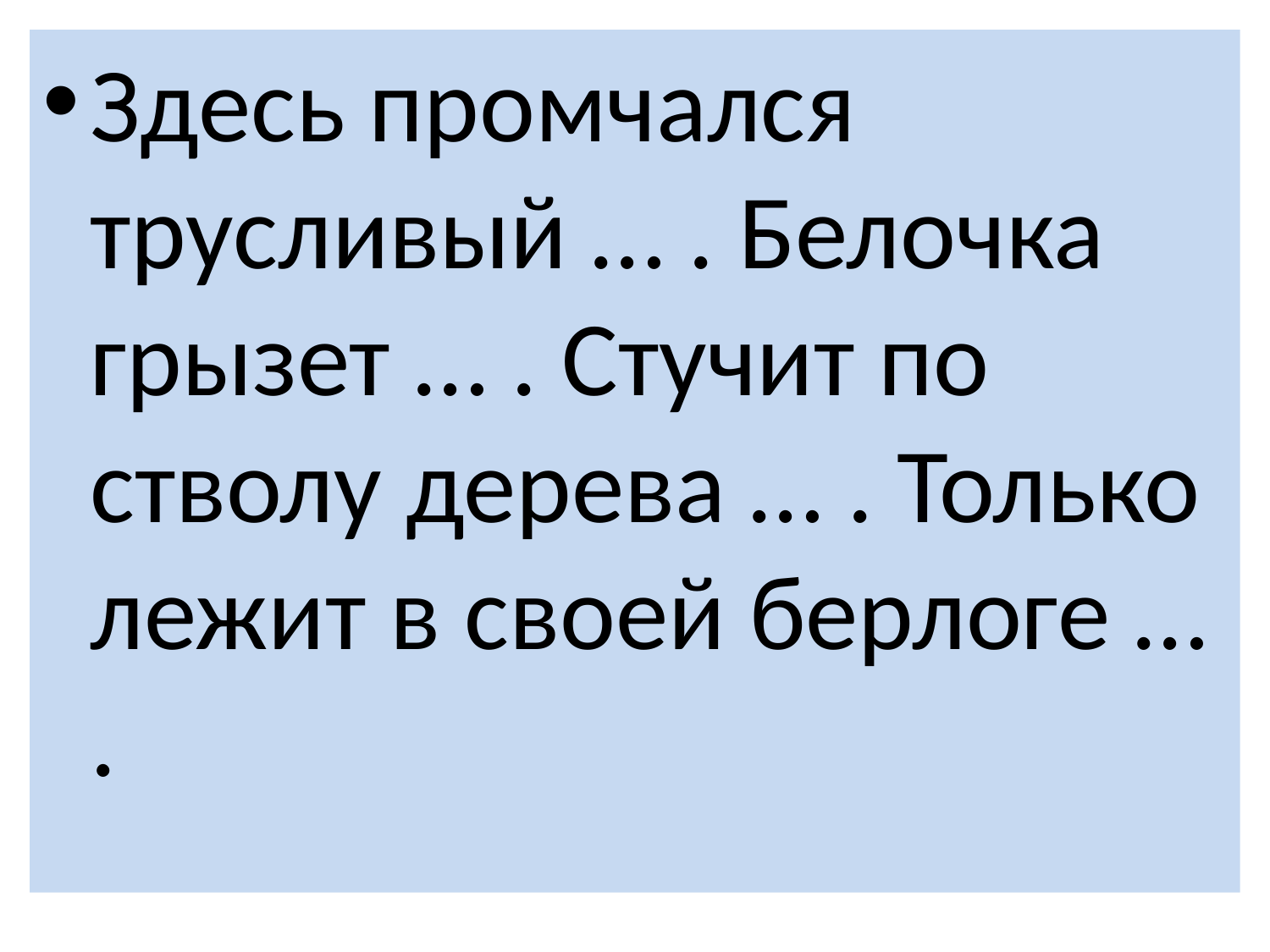

Здесь промчался трусливый … . Белочка грызет … . Стучит по стволу дерева … . Только лежит в своей берлоге … .